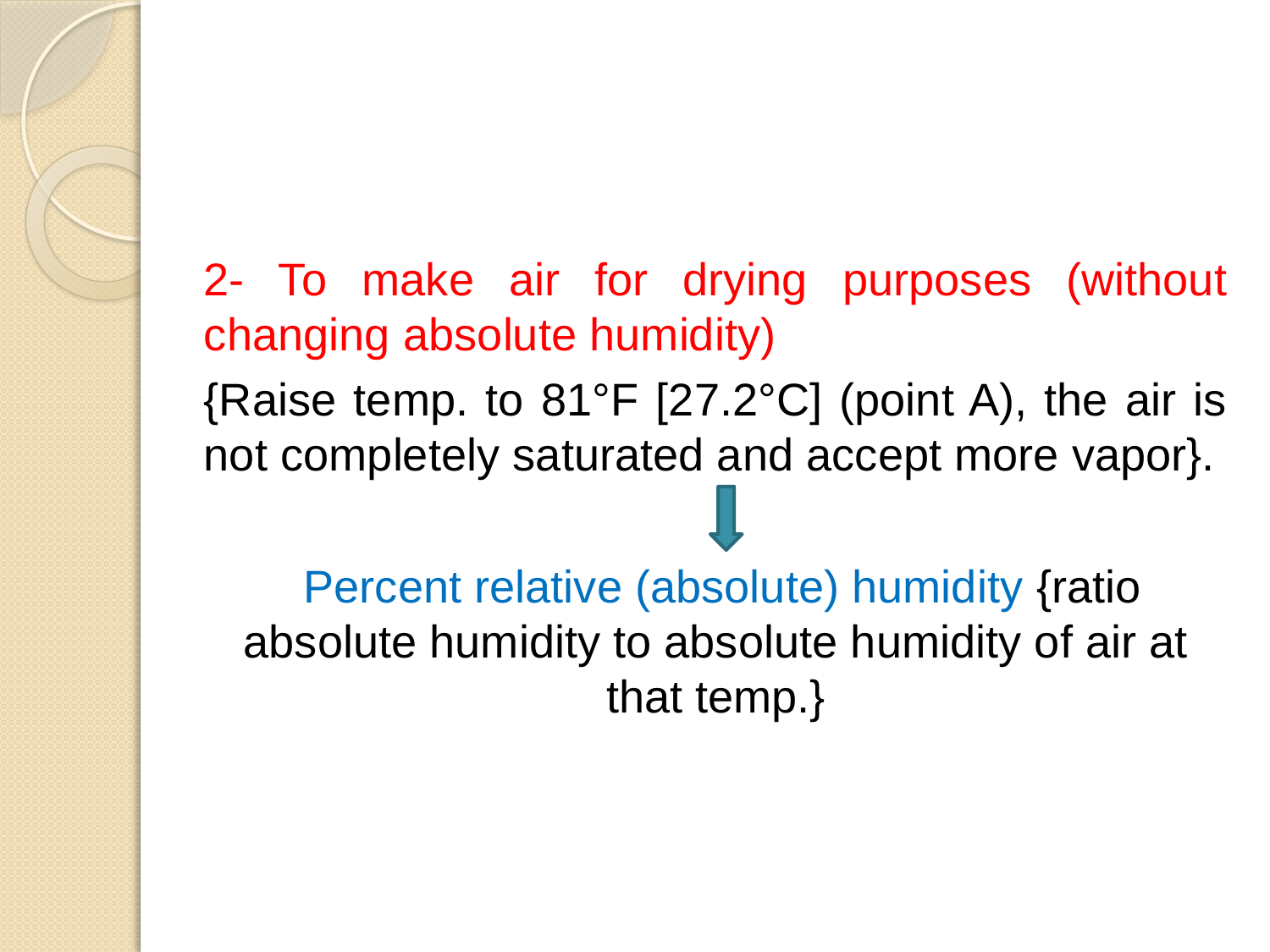

2- To make air for drying purposes (without changing absolute humidity)
{Raise temp. to 81°F [27.2°C] (point A), the air is not completely saturated and accept more vapor}.

 Percent relative (absolute) humidity {ratio absolute humidity to absolute humidity of air at that temp.}